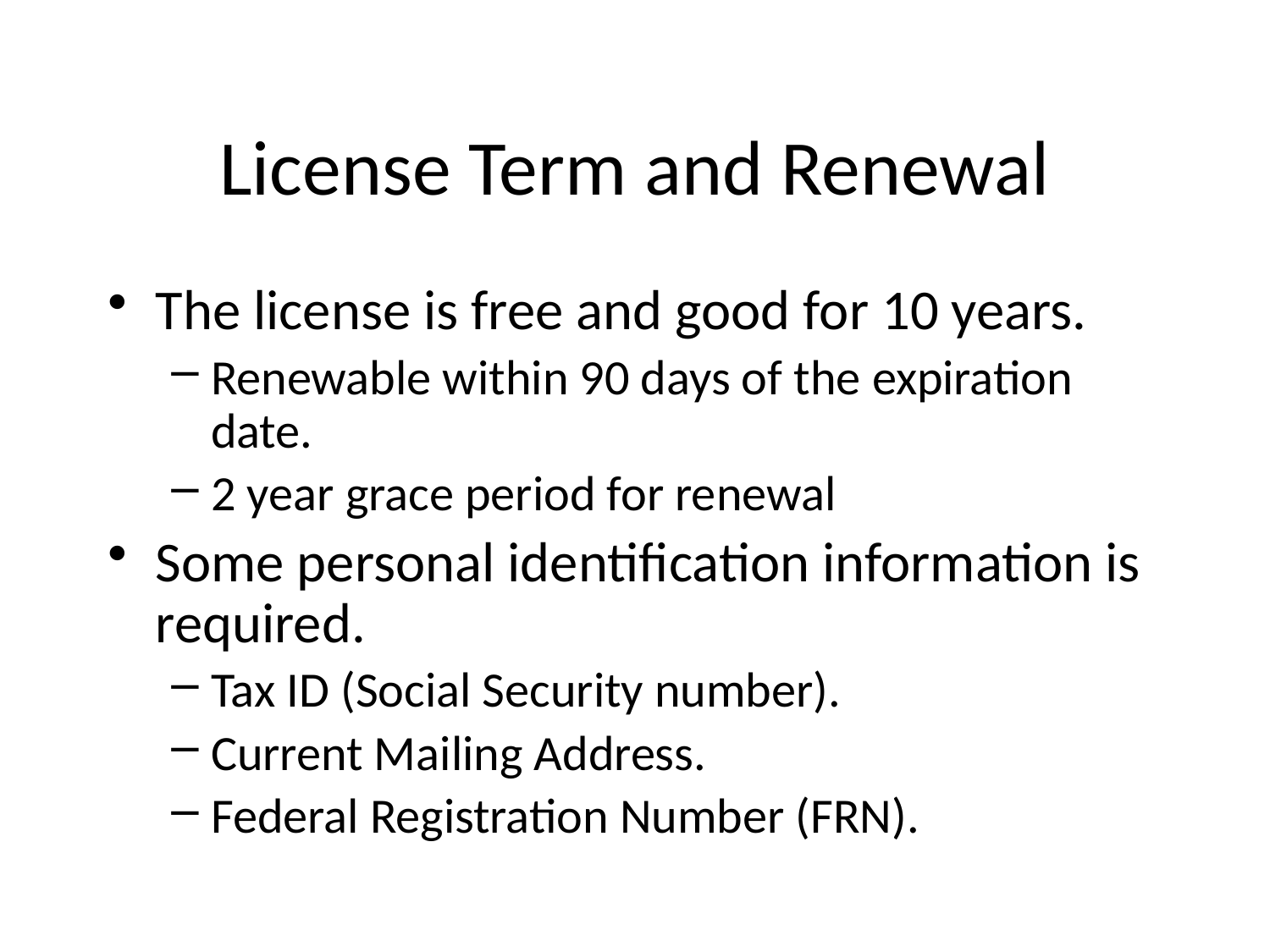

License Term and Renewal
The license is free and good for 10 years.
Renewable within 90 days of the expiration date.
2 year grace period for renewal
Some personal identification information is required.
Tax ID (Social Security number).
Current Mailing Address.
Federal Registration Number (FRN).